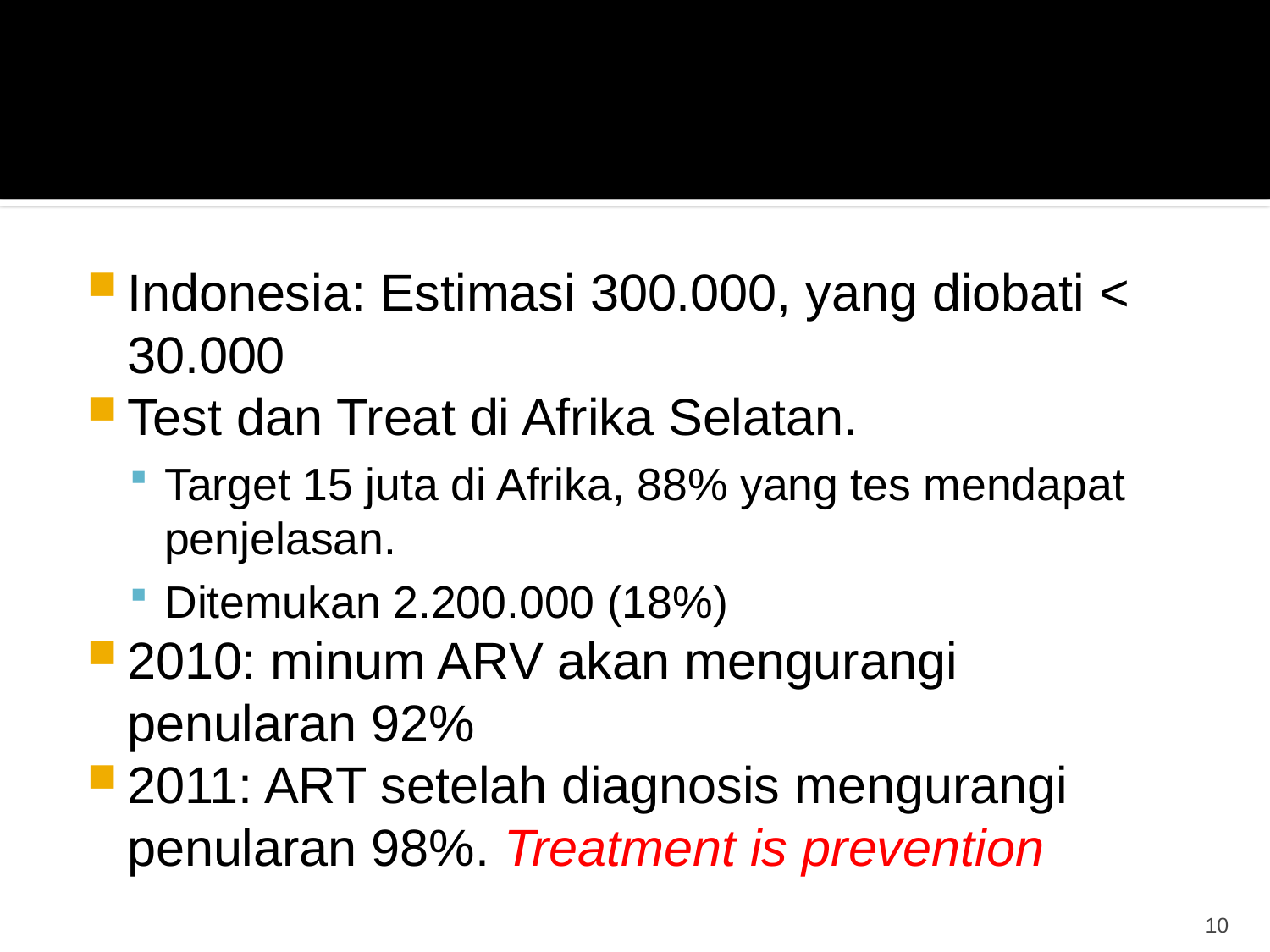

#
Indonesia: Estimasi 300.000, yang diobati < 30.000
Test dan Treat di Afrika Selatan.
Target 15 juta di Afrika, 88% yang tes mendapat penjelasan.
Ditemukan 2.200.000 (18%)
2010: minum ARV akan mengurangi penularan 92%
2011: ART setelah diagnosis mengurangi penularan 98%. Treatment is prevention

10